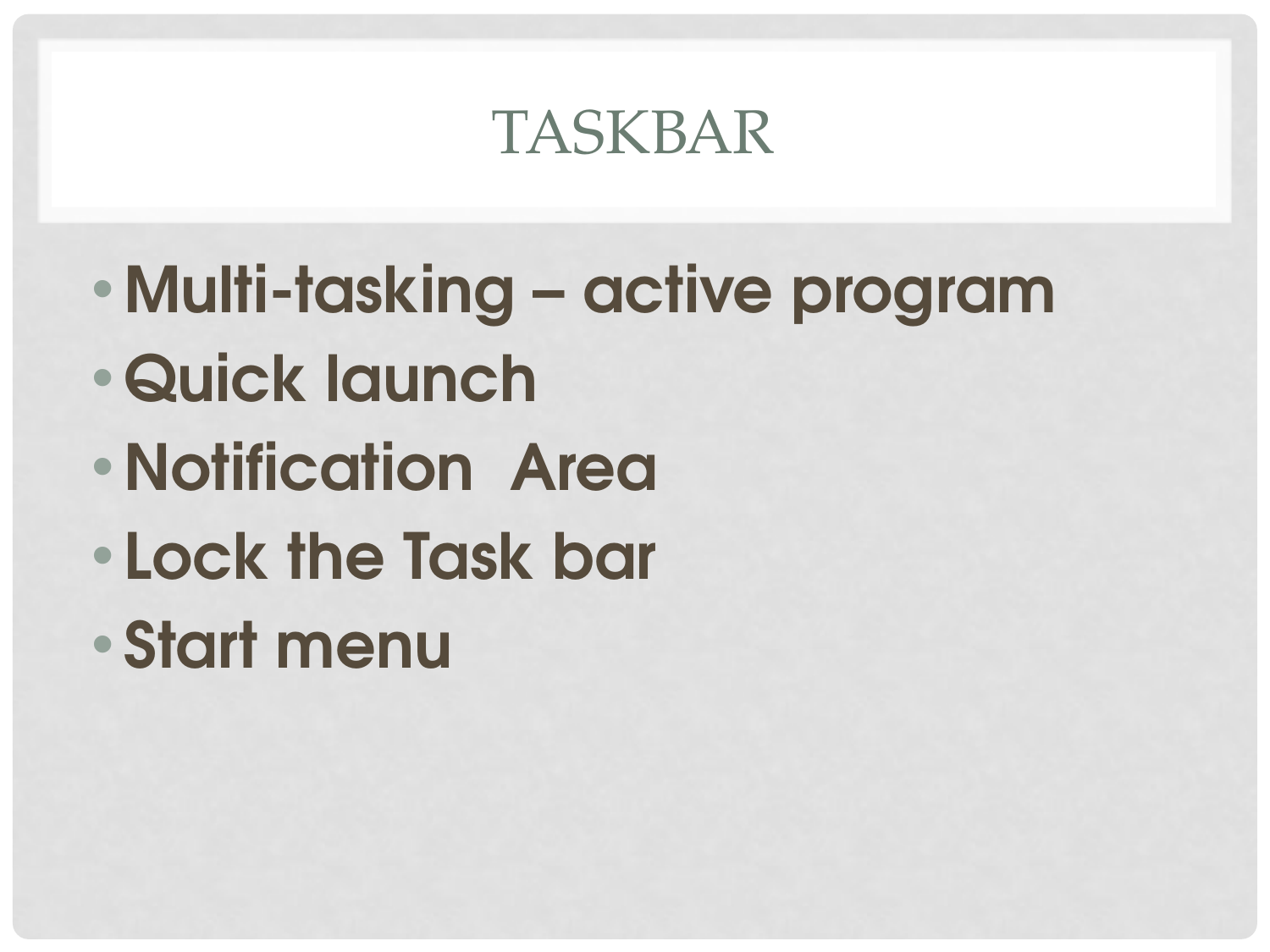

# Taskbar
Multi-tasking – active program
Quick launch
Notification  Area
Lock the Task bar
Start menu